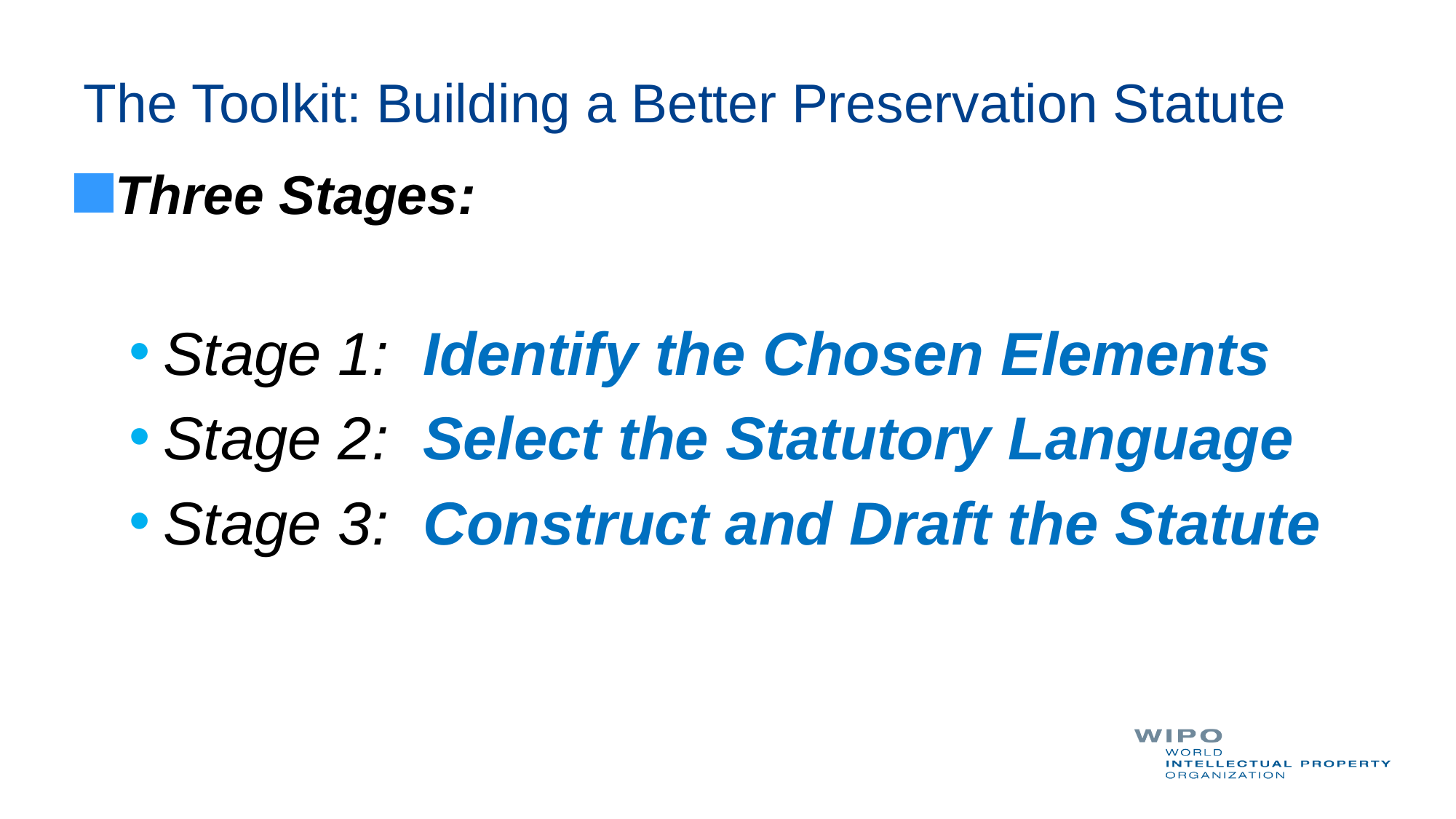

# The Toolkit: Building a Better Preservation Statute
Three Stages:

Stage 1:  Identify the Chosen Elements
Stage 2:  Select the Statutory Language
Stage 3:  Construct and Draft the Statute